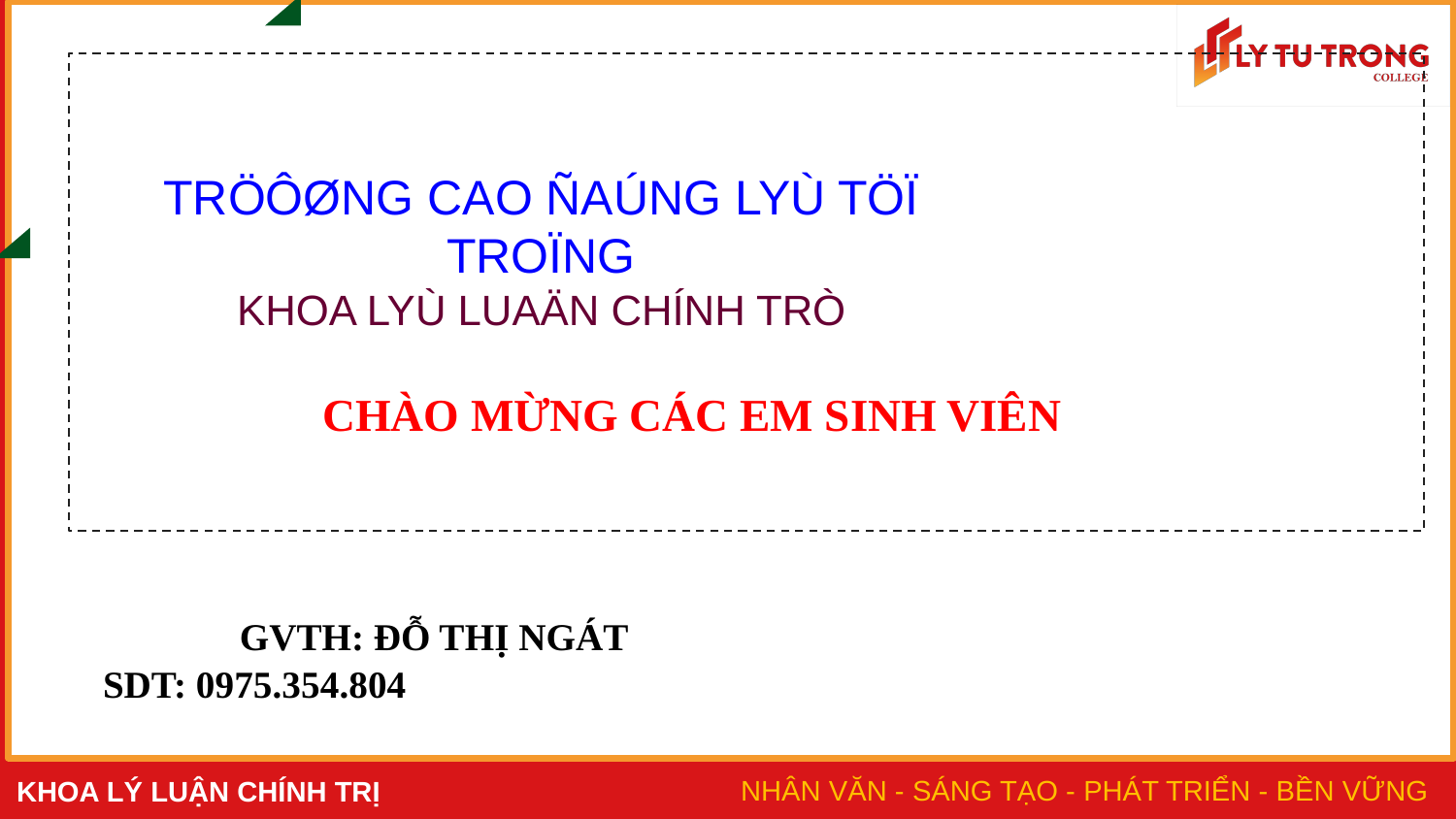

TRÖÔØNG CAO ÑAÚNG LYÙ TÖÏ TROÏNG
KHOA LYÙ LUAÄN CHÍNH TRÒ

CHÀO MỪNG CÁC EM SINH VIÊN

    					GVTH: ĐỖ THỊ NGÁT
					SDT: 0975.354.804